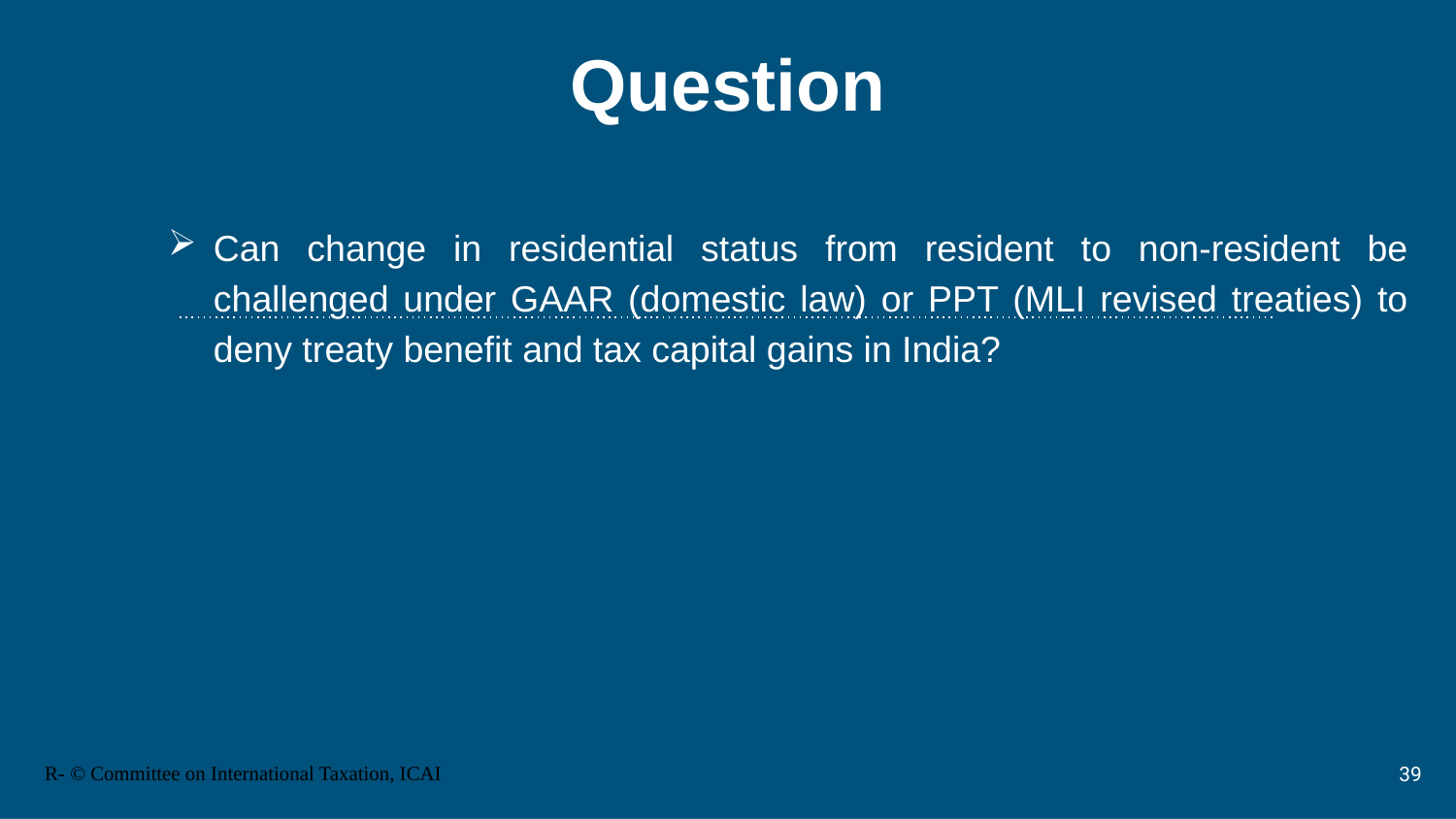

# Question

Can change in residential status from resident to non-resident be challenged under GAAR (domestic law) or PPT (MLI revised treaties) to deny treaty benefit and tax capital gains in India?
39
R- © Committee on International Taxation, ICAI